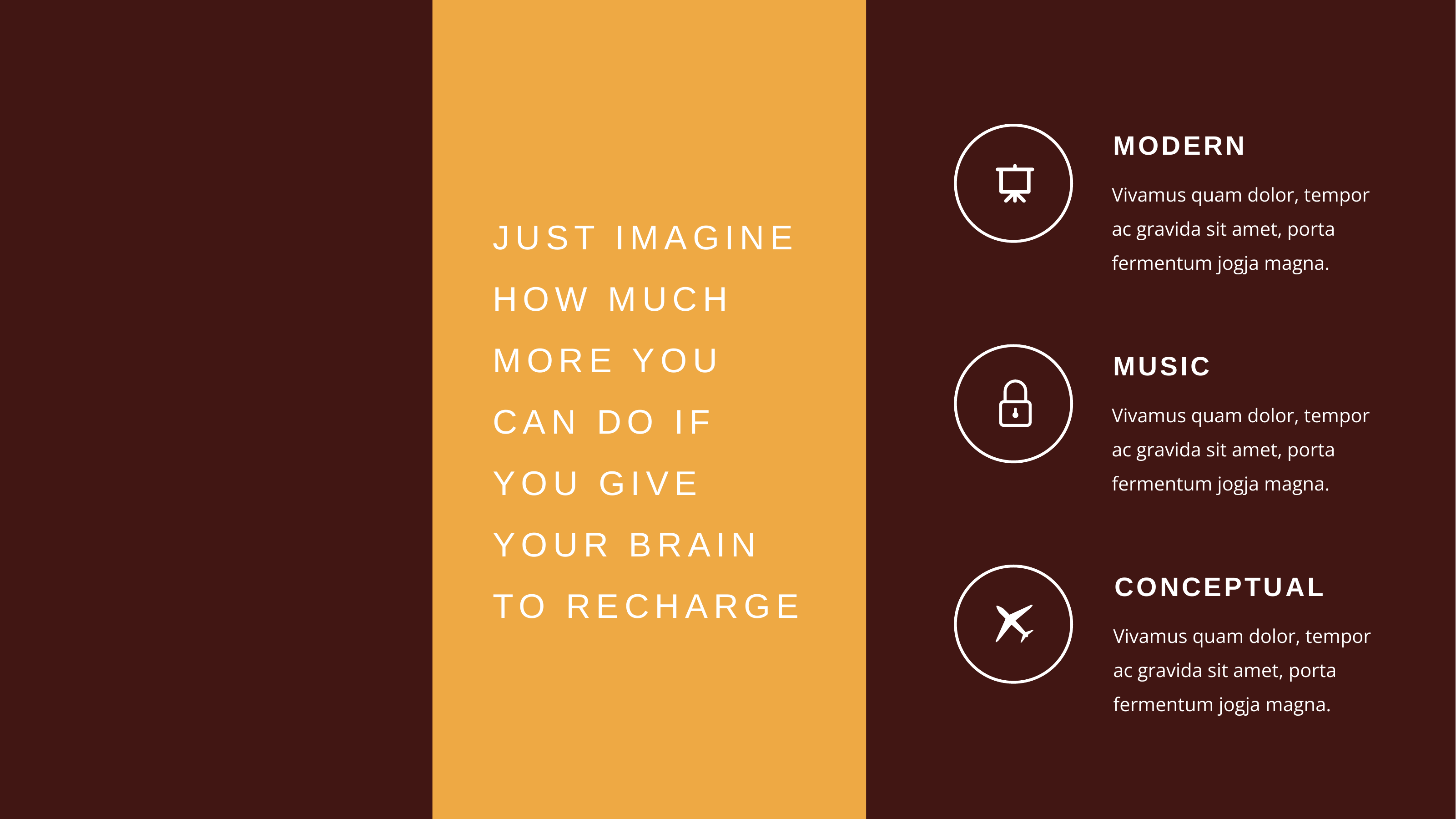

MODERN

Vivamus quam dolor, tempor ac gravida sit amet, porta fermentum jogja magna.
JUST IMAGINE HOW MUCH MORE YOU CAN DO IF YOU GIVE YOUR BRAIN TO RECHARGE

MUSIC

Vivamus quam dolor, tempor ac gravida sit amet, porta fermentum jogja magna.

CONCEPTUAL

Vivamus quam dolor, tempor ac gravida sit amet, porta fermentum jogja magna.